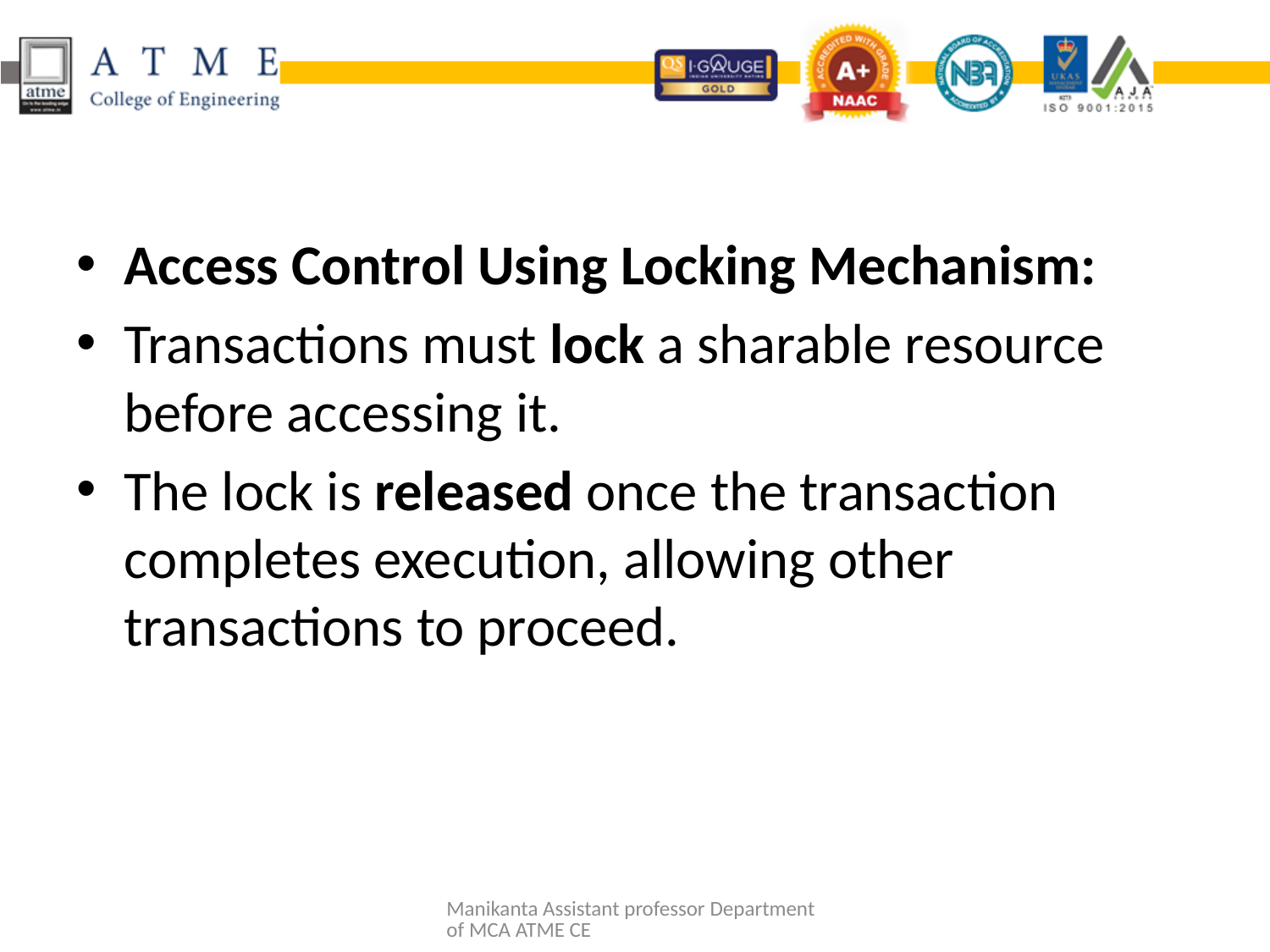

#
Access Control Using Locking Mechanism:
Transactions must lock a sharable resource before accessing it.
The lock is released once the transaction completes execution, allowing other transactions to proceed.

Manikanta Assistant professor Department of MCA ATME CE